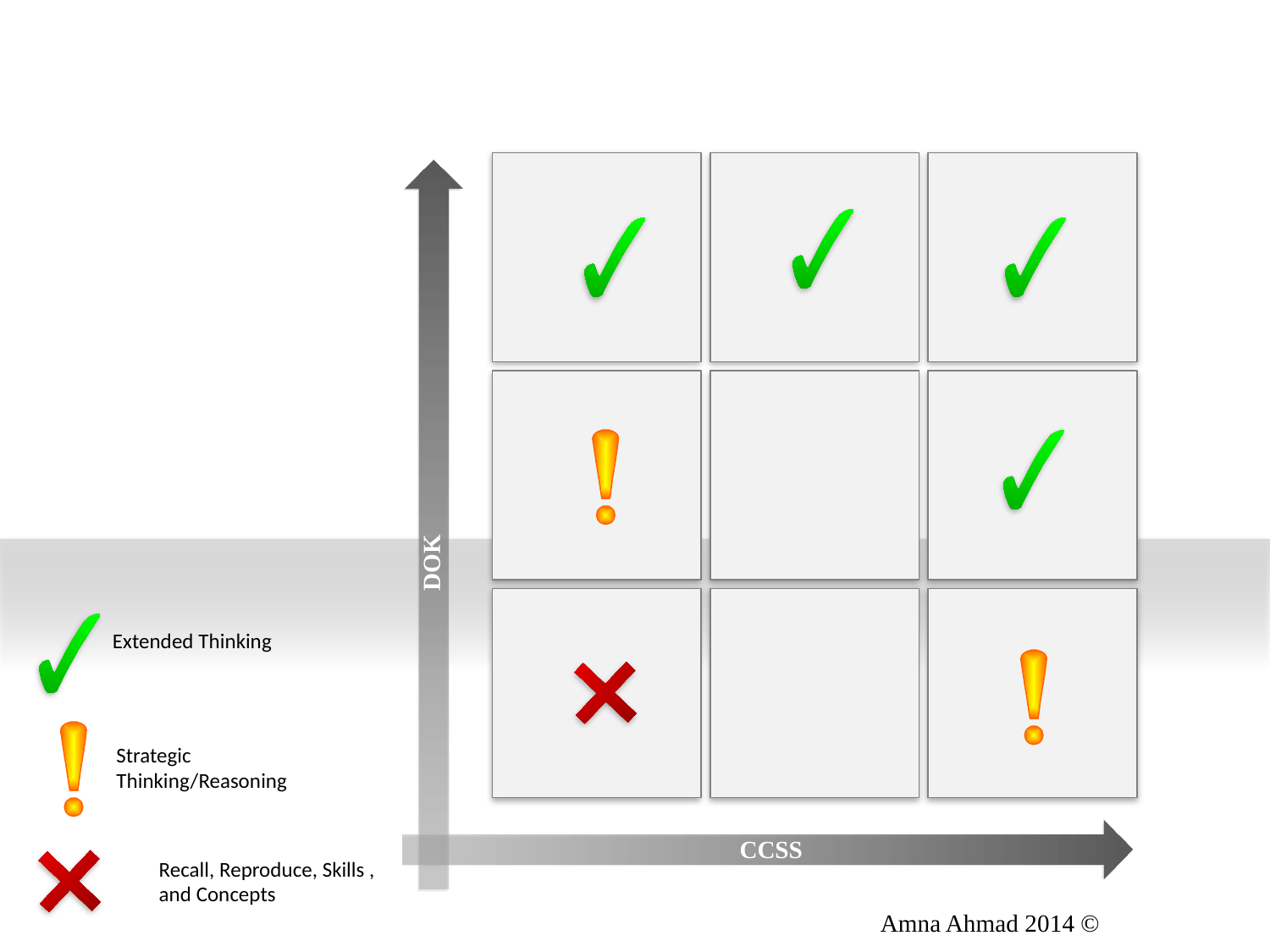

DOK

Extended Thinking

Strategic Thinking/Reasoning

CCSS

Recall, Reproduce, Skills , and Concepts
Amna Ahmad 2014 ©